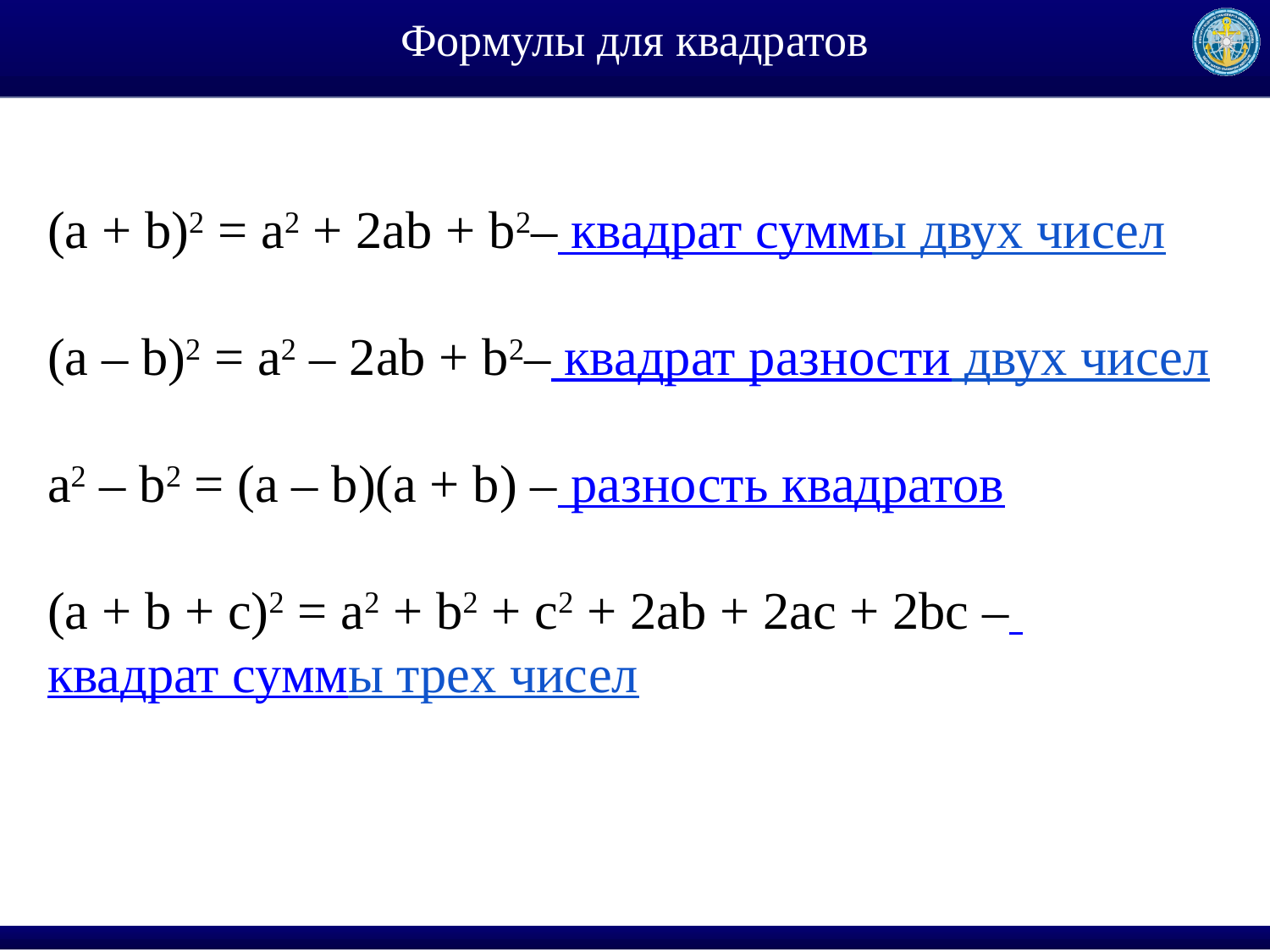

Формулы для квадратов

(a + b)2 = a2 + 2ab + b2– квадрат суммы двух чисел

(a – b)2 = a2 – 2ab + b2– квадрат разности двух чисел

a2 – b2 = (a – b)(a + b) – разность квадратов

(a + b + c)2 = a2 + b2 + c2 + 2ab + 2ac + 2bc –  квадрат суммы трех чисел